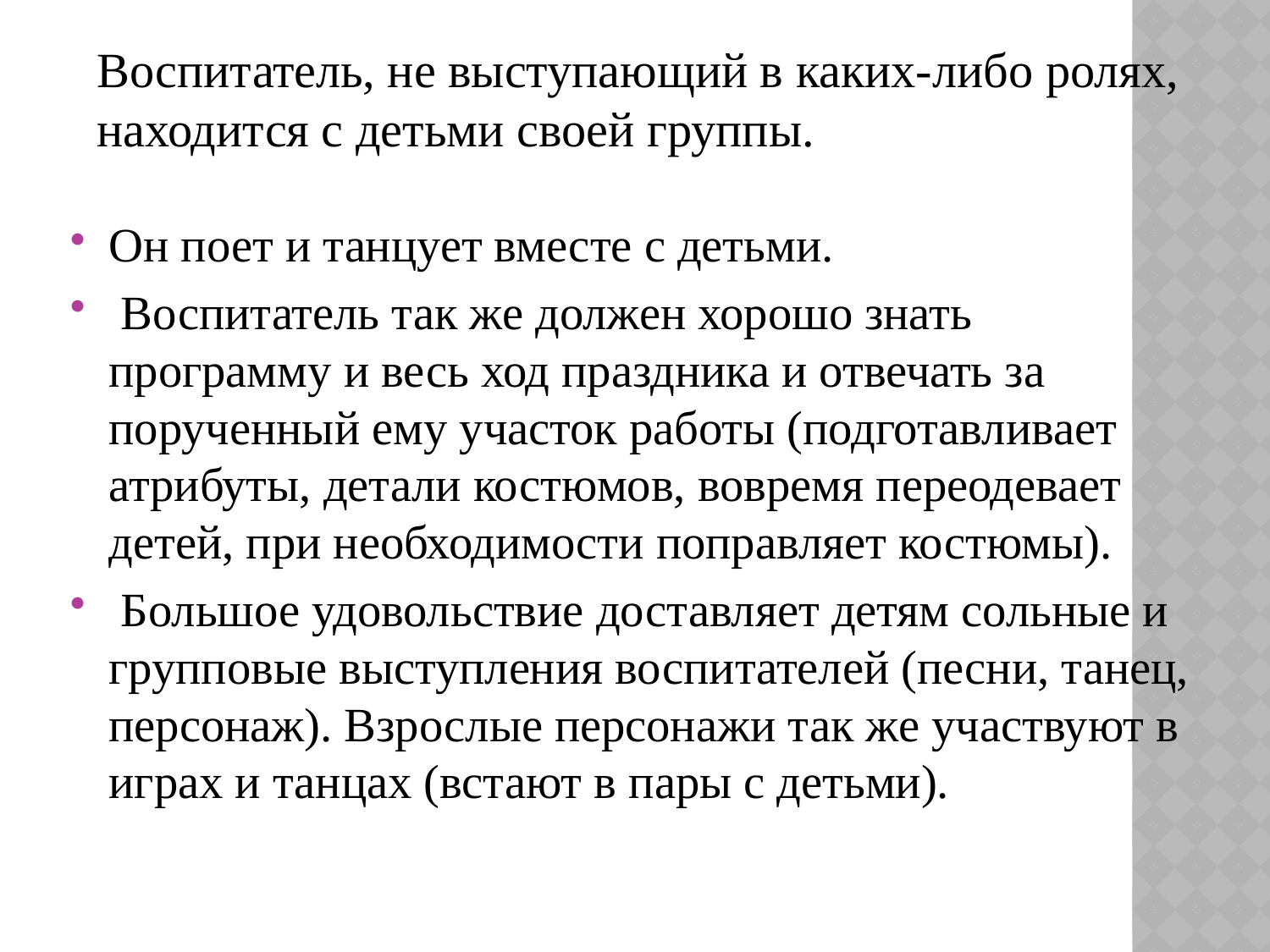

Воспитатель, не выступающий в каких-либо ролях,
находится с детьми своей группы.
Он поет и танцует вместе с детьми.
 Воспитатель так же должен хорошо знать программу и весь ход праздника и отвечать за порученный ему участок работы (подготавливает атрибуты, детали костюмов, вовремя переодевает детей, при необходимости поправляет костюмы).
 Большое удовольствие доставляет детям сольные и групповые выступления воспитателей (песни, танец, персонаж). Взрослые персонажи так же участвуют в играх и танцах (встают в пары с детьми).